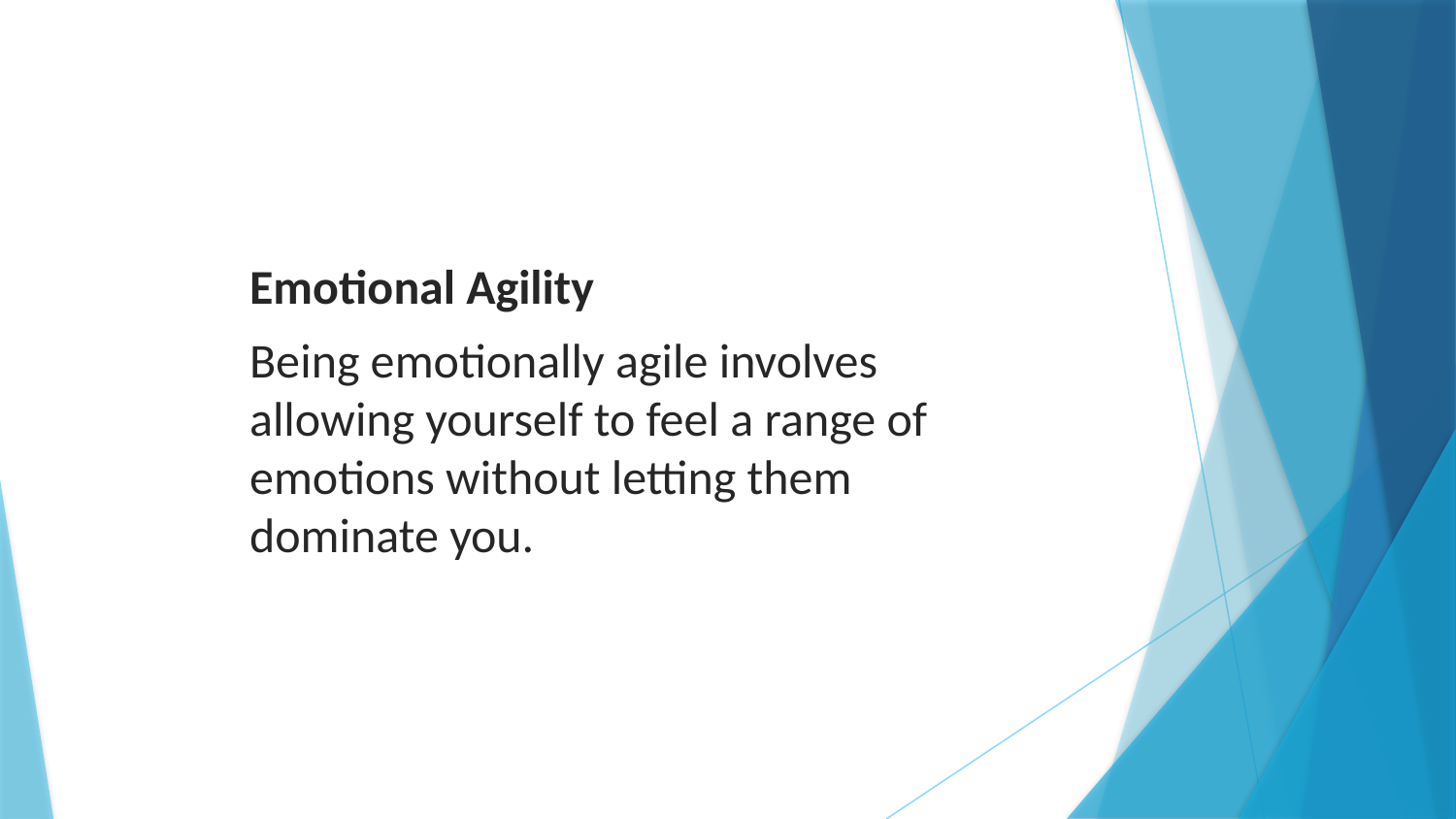

Emotional Agility
Being emotionally agile involves allowing yourself to feel a range of emotions without letting them dominate you.